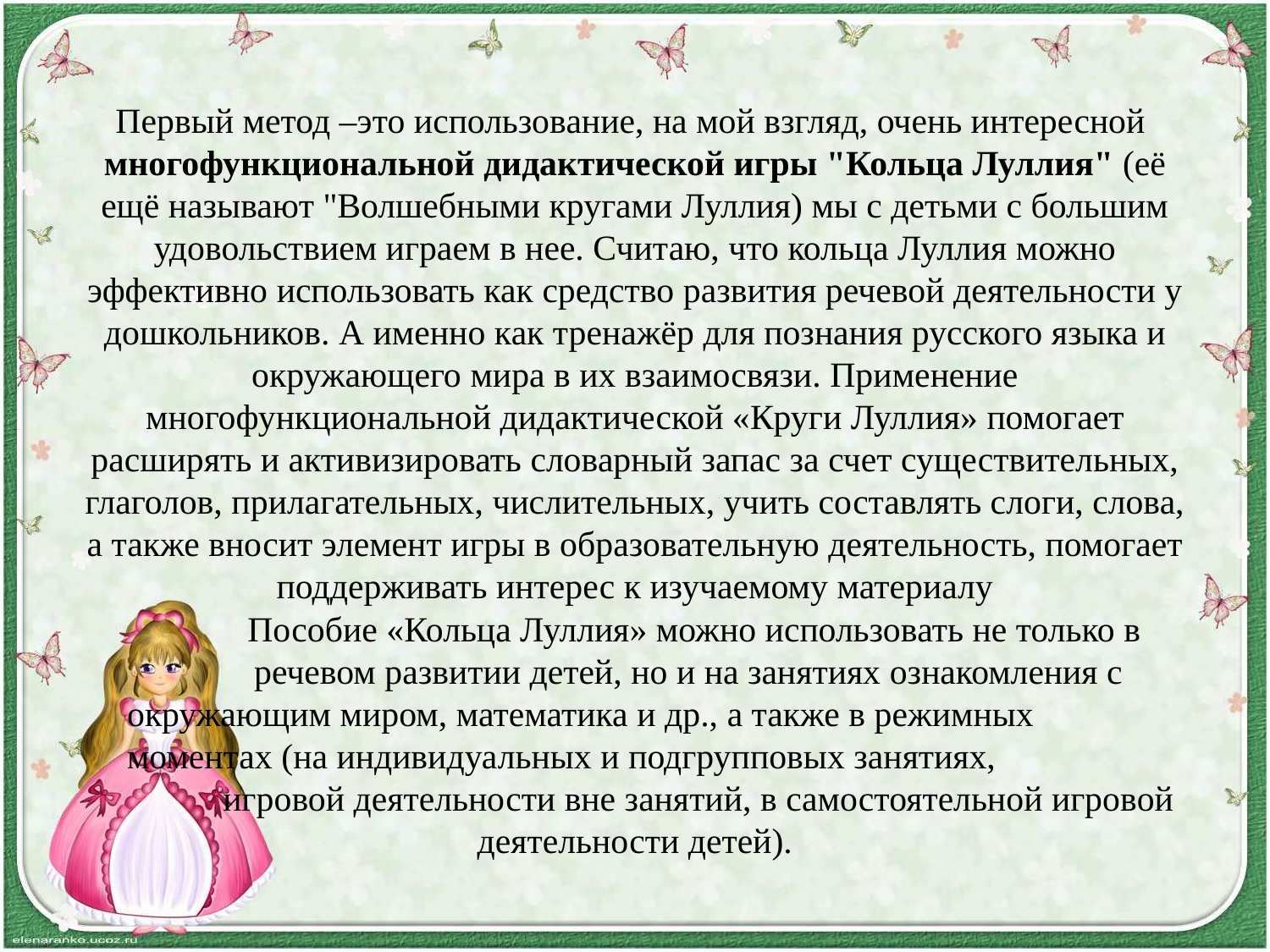

# Первый метод –это использование, на мой взгляд, очень интересной  многофункциональной дидактической игры "Кольца Луллия" (её ещё называют "Волшебными кругами Луллия) мы с детьми с большим удовольствием играем в нее. Считаю, что кольца Луллия можно эффективно использовать как средство развития речевой деятельности у дошкольников. А именно как тренажёр для познания русского языка и окружающего мира в их взаимосвязи. Применение многофункциональной дидактической «Круги Луллия» помогает расширять и активизировать словарный запас за счет существительных, глаголов, прилагательных, числительных, учить составлять слоги, слова, а также вносит элемент игры в образовательную деятельность, помогает поддерживать интерес к изучаемому материалу Пособие «Кольца Луллия» можно использовать не только в 	речевом развитии детей, но и на занятиях ознакомления с 	окружающим миром, математика и др., а также в режимных 	моментах (на индивидуальных и подгрупповых занятиях, 			игровой деятельности вне занятий, в самостоятельной игровой деятельности детей).